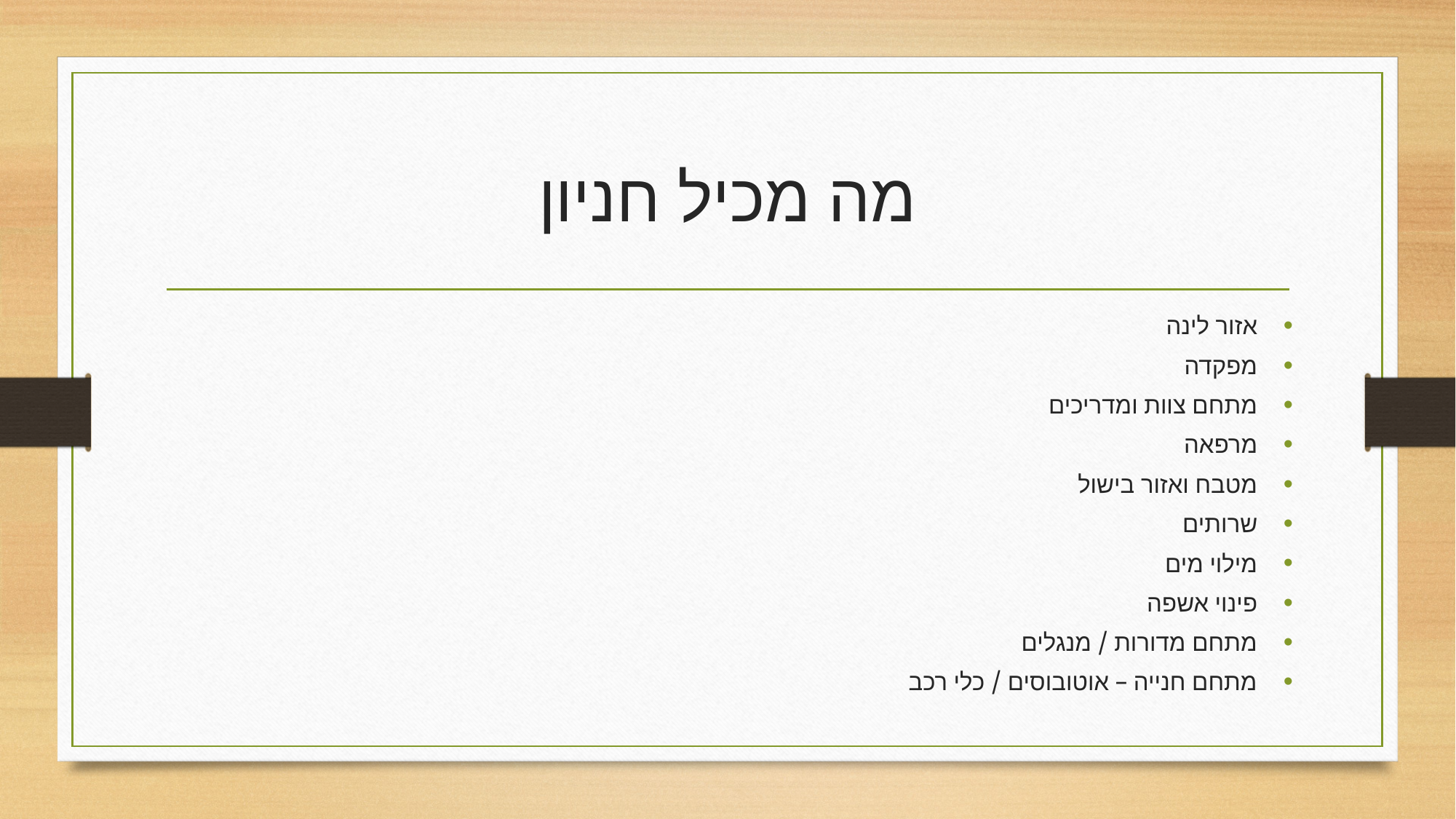

# מה מכיל חניון
אזור לינה
מפקדה
מתחם צוות ומדריכים
מרפאה
מטבח ואזור בישול
שרותים
מילוי מים
פינוי אשפה
מתחם מדורות / מנגלים
מתחם חנייה – אוטובוסים / כלי רכב